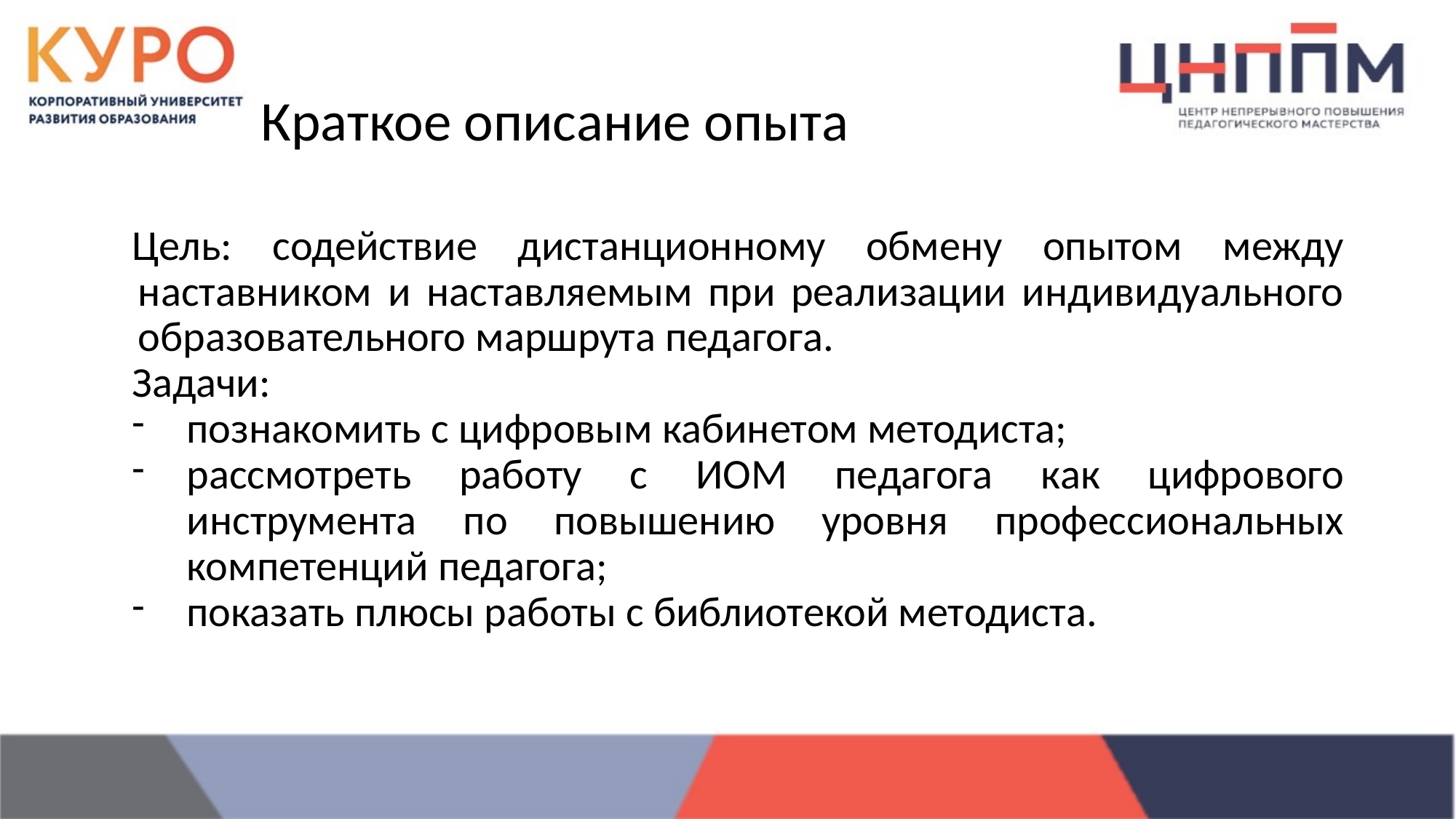

# Краткое описание опыта
Цель: содействие дистанционному обмену опытом между наставником и наставляемым при реализации индивидуального образовательного маршрута педагога.
Задачи:
познакомить с цифровым кабинетом методиста;
рассмотреть работу с ИОМ педагога как цифрового инструмента по повышению уровня профессиональных компетенций педагога;
показать плюсы работы с библиотекой методиста.